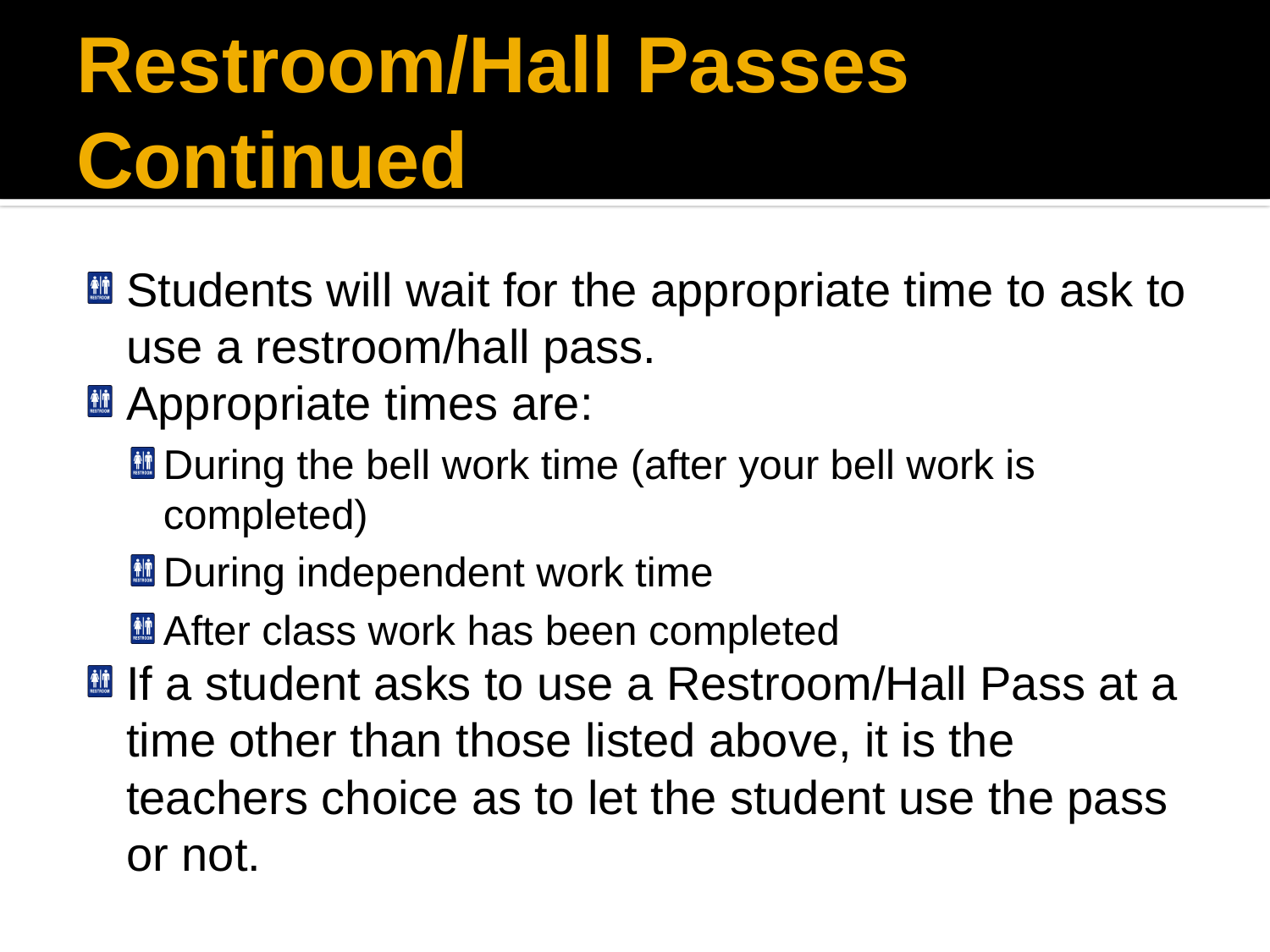

# Restroom/Hall Passes Continued
Students will wait for the appropriate time to ask to use a restroom/hall pass.
Appropriate times are:
During the bell work time (after your bell work is completed)
During independent work time
After class work has been completed
If a student asks to use a Restroom/Hall Pass at a time other than those listed above, it is the teachers choice as to let the student use the pass or not.